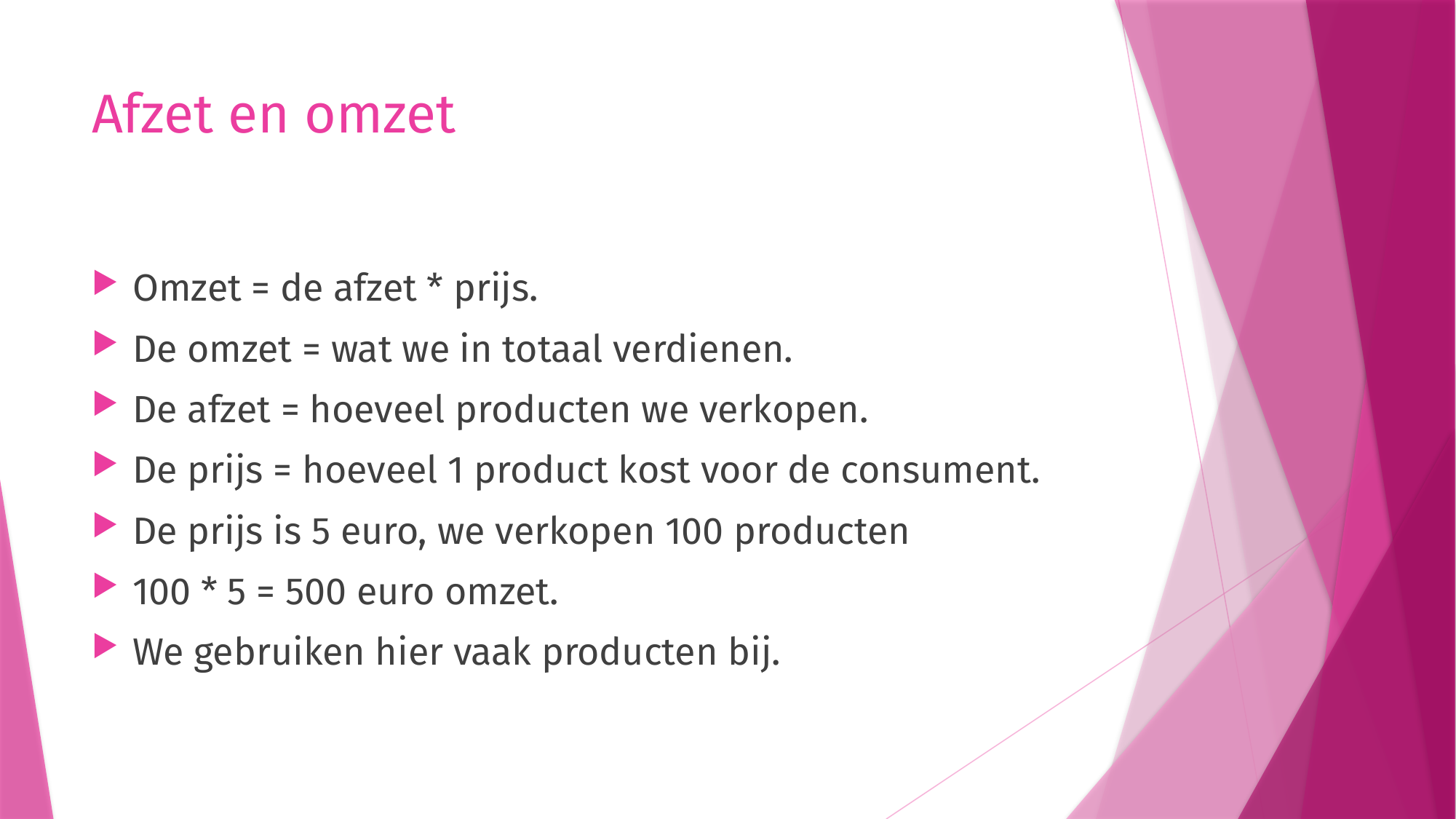

# Afzet en omzet
Omzet = de afzet * prijs.
De omzet = wat we in totaal verdienen.
De afzet = hoeveel producten we verkopen.
De prijs = hoeveel 1 product kost voor de consument.
De prijs is 5 euro, we verkopen 100 producten
100 * 5 = 500 euro omzet.
We gebruiken hier vaak producten bij.